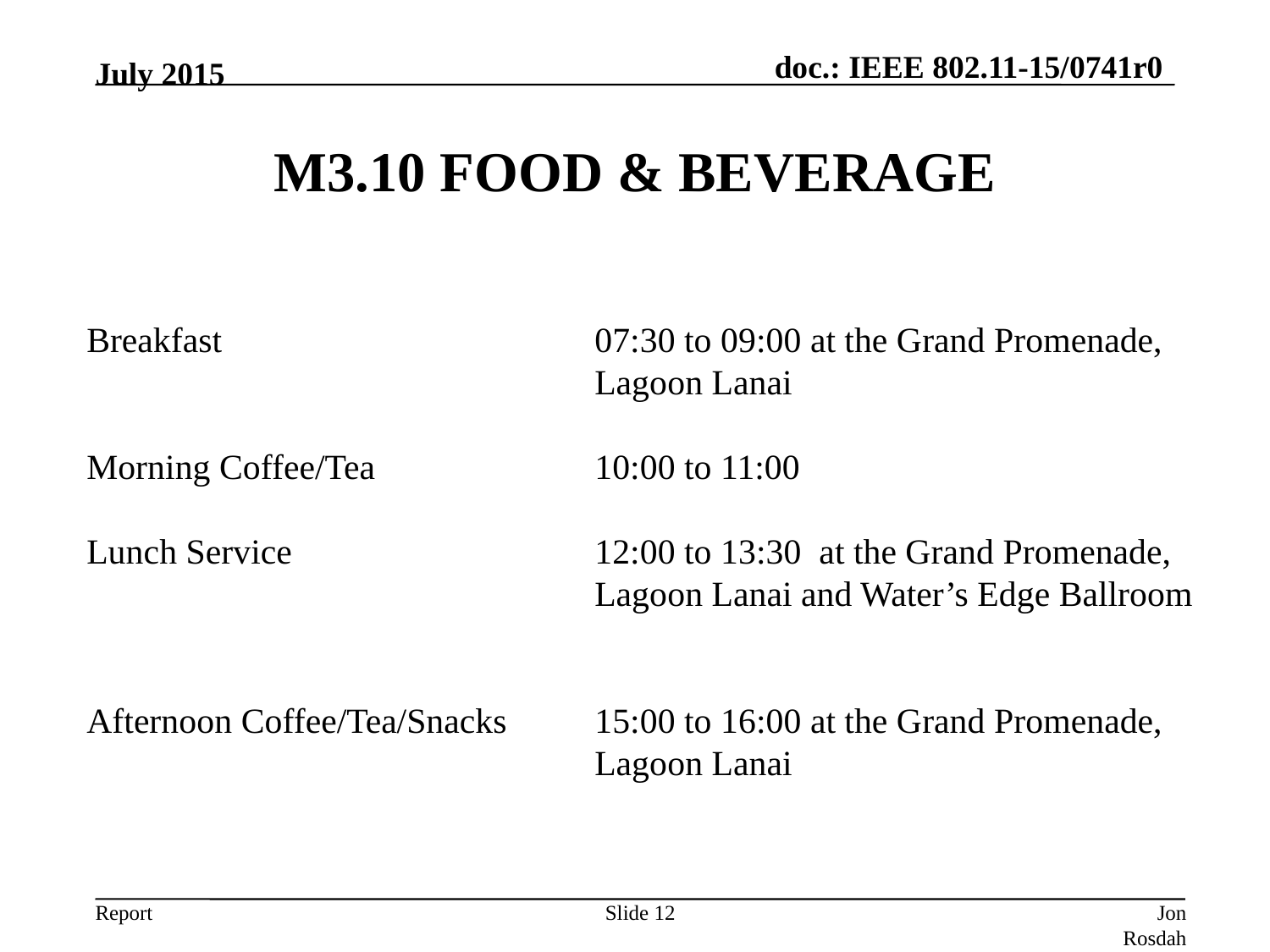

July 2015
# M3.10 FOOD & BEVERAGE
Breakfast                                	07:30 to 09:00 at the Grand Promenade, 				Lagoon Lanai
Morning Coffee/Tea               	10:00 to 11:00

Lunch Service                  	       	12:00 to 13:30  at the Grand Promenade, 				Lagoon Lanai and Water’s Edge Ballroom

Afternoon Coffee/Tea/Snacks	15:00 to 16:00 at the Grand Promenade, 				Lagoon Lanai

Slide 12
Jon Rosdahl (CSR)